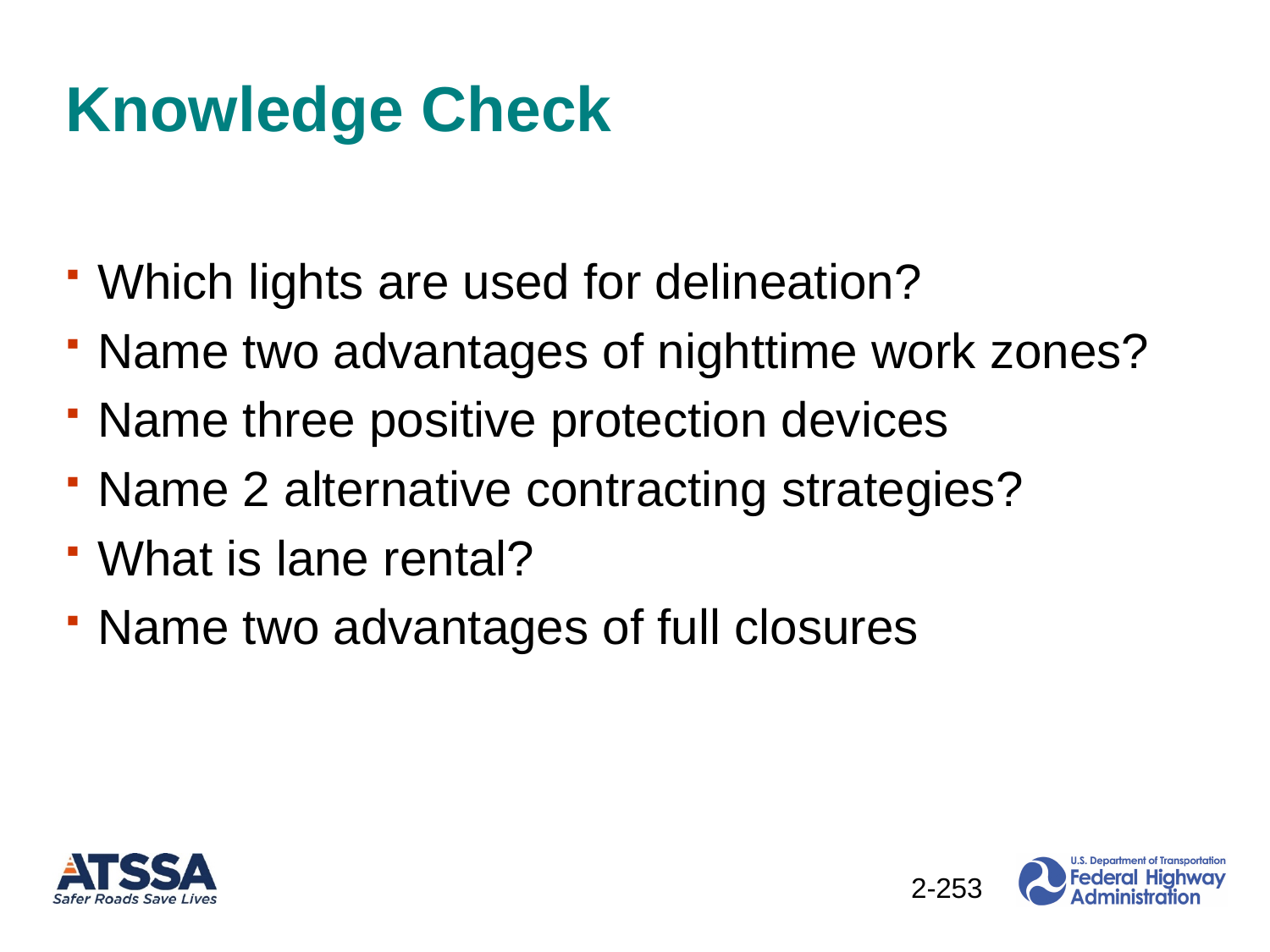

# Knowledge Check
Which lights are used for delineation?
Name two advantages of nighttime work zones?
Name three positive protection devices
Name 2 alternative contracting strategies?
What is lane rental?
Name two advantages of full closures